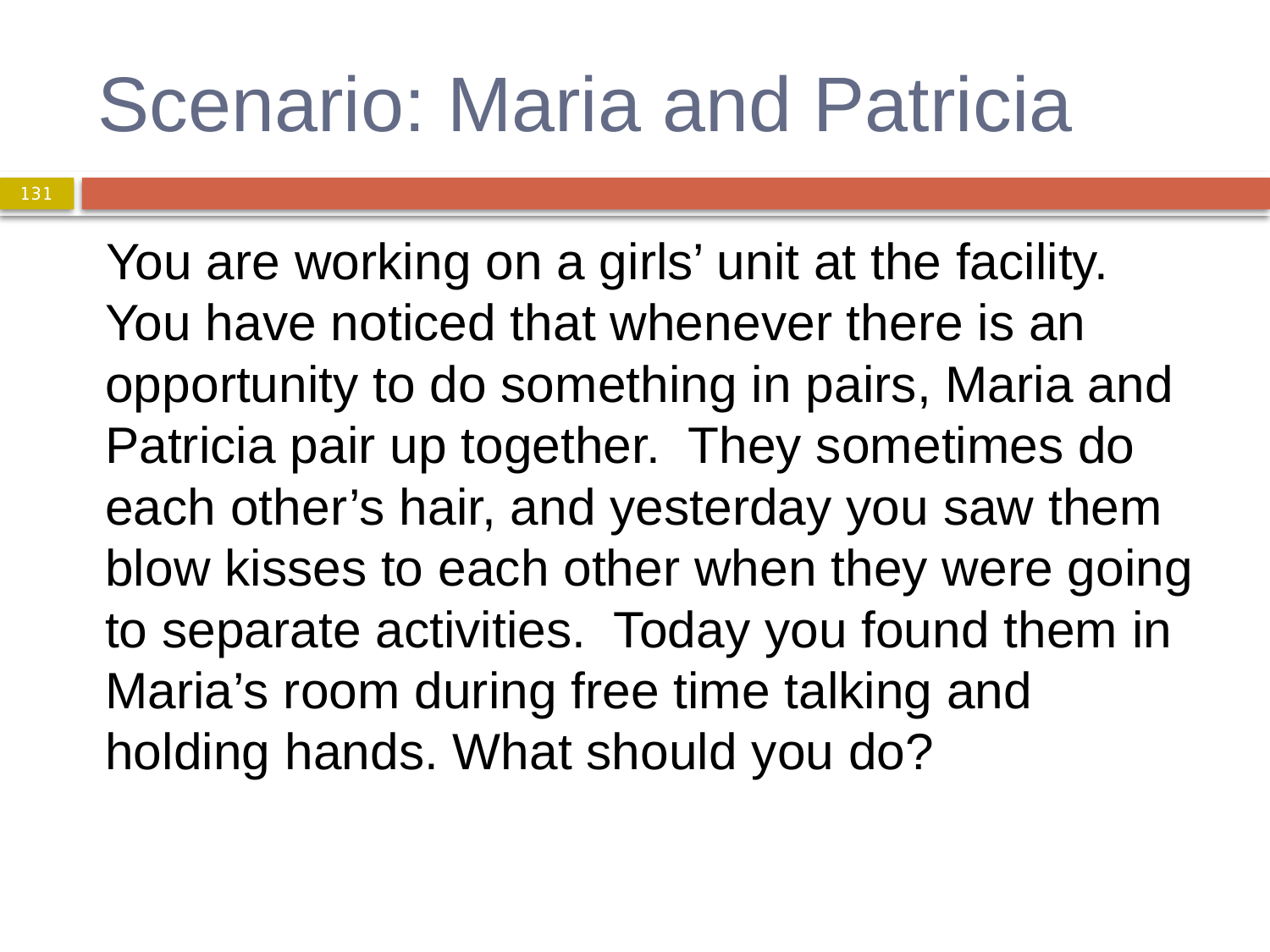

# Scenario: Maria and Patricia
131
You are working on a girls’ unit at the facility.  You have noticed that whenever there is an opportunity to do something in pairs, Maria and Patricia pair up together.  They sometimes do each other’s hair, and yesterday you saw them blow kisses to each other when they were going to separate activities.  Today you found them in Maria’s room during free time talking and holding hands. What should you do?